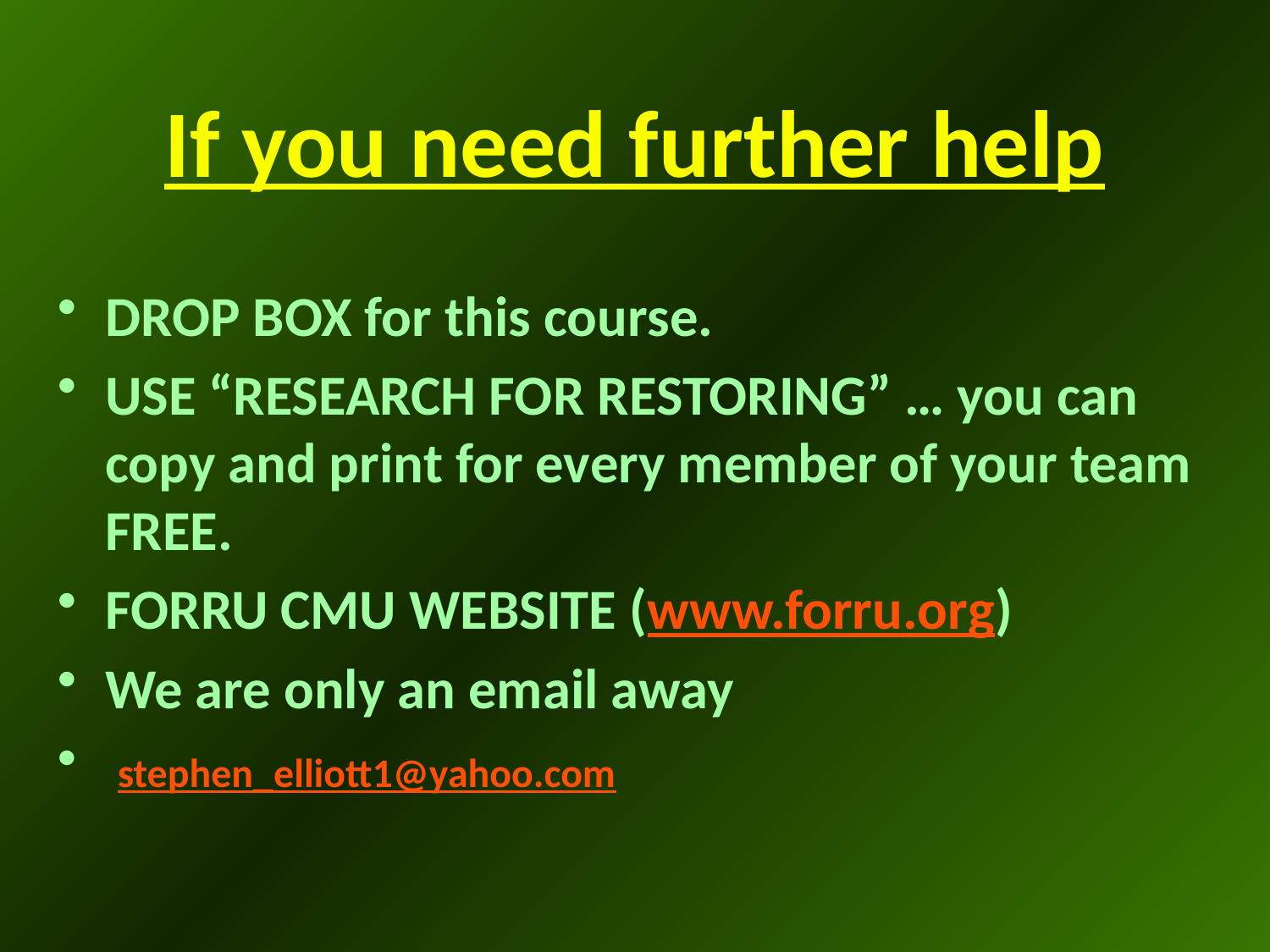

# If you need further help
DROP BOX for this course.
USE “RESEARCH FOR RESTORING” … you can copy and print for every member of your team FREE.
FORRU CMU WEBSITE (www.forru.org)
We are only an email away
 stephen_elliott1@yahoo.com